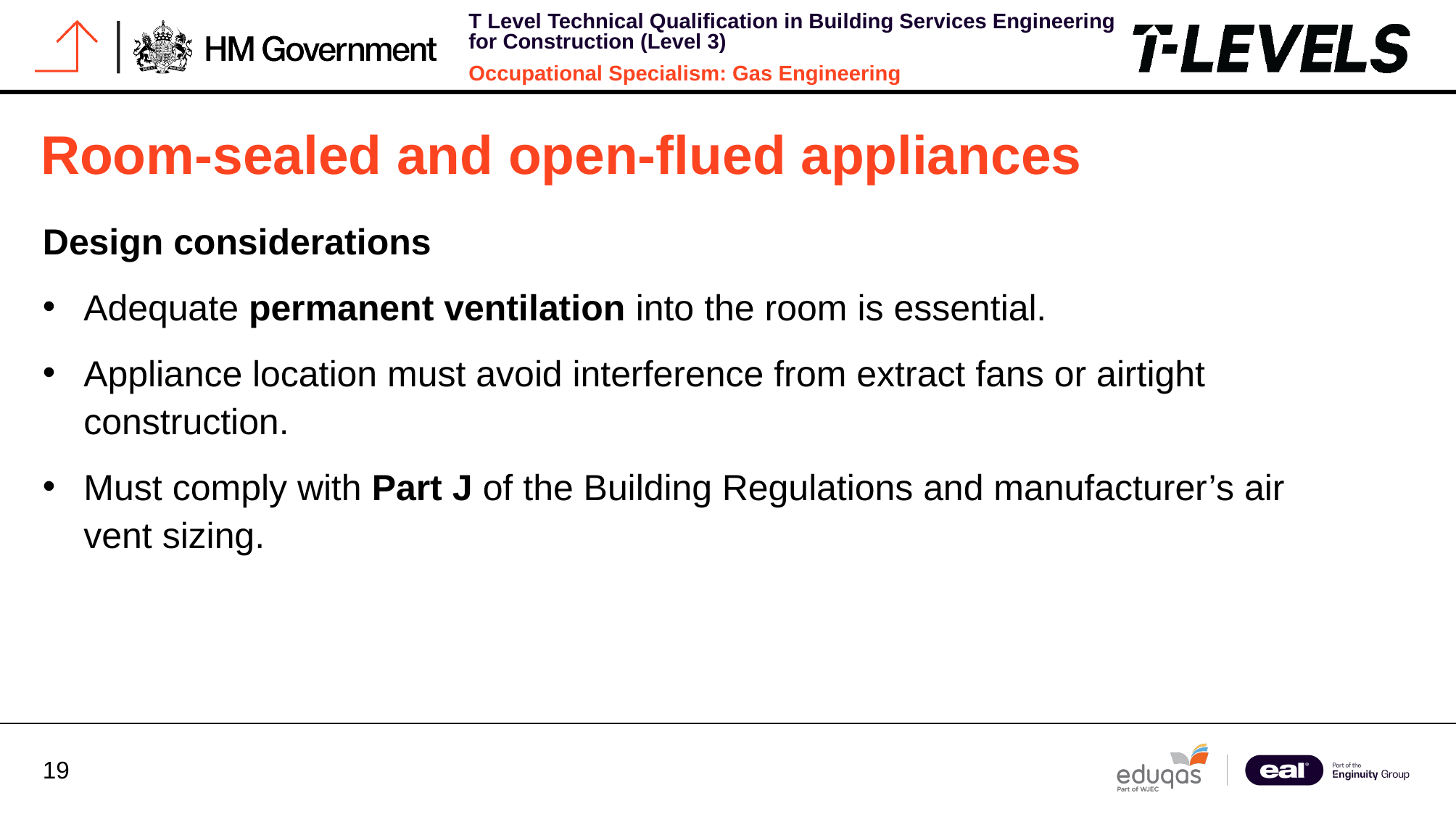

# Room-sealed and open-flued appliances
Design considerations
Adequate permanent ventilation into the room is essential.
Appliance location must avoid interference from extract fans or airtight construction.
Must comply with Part J of the Building Regulations and manufacturer’s air vent sizing.